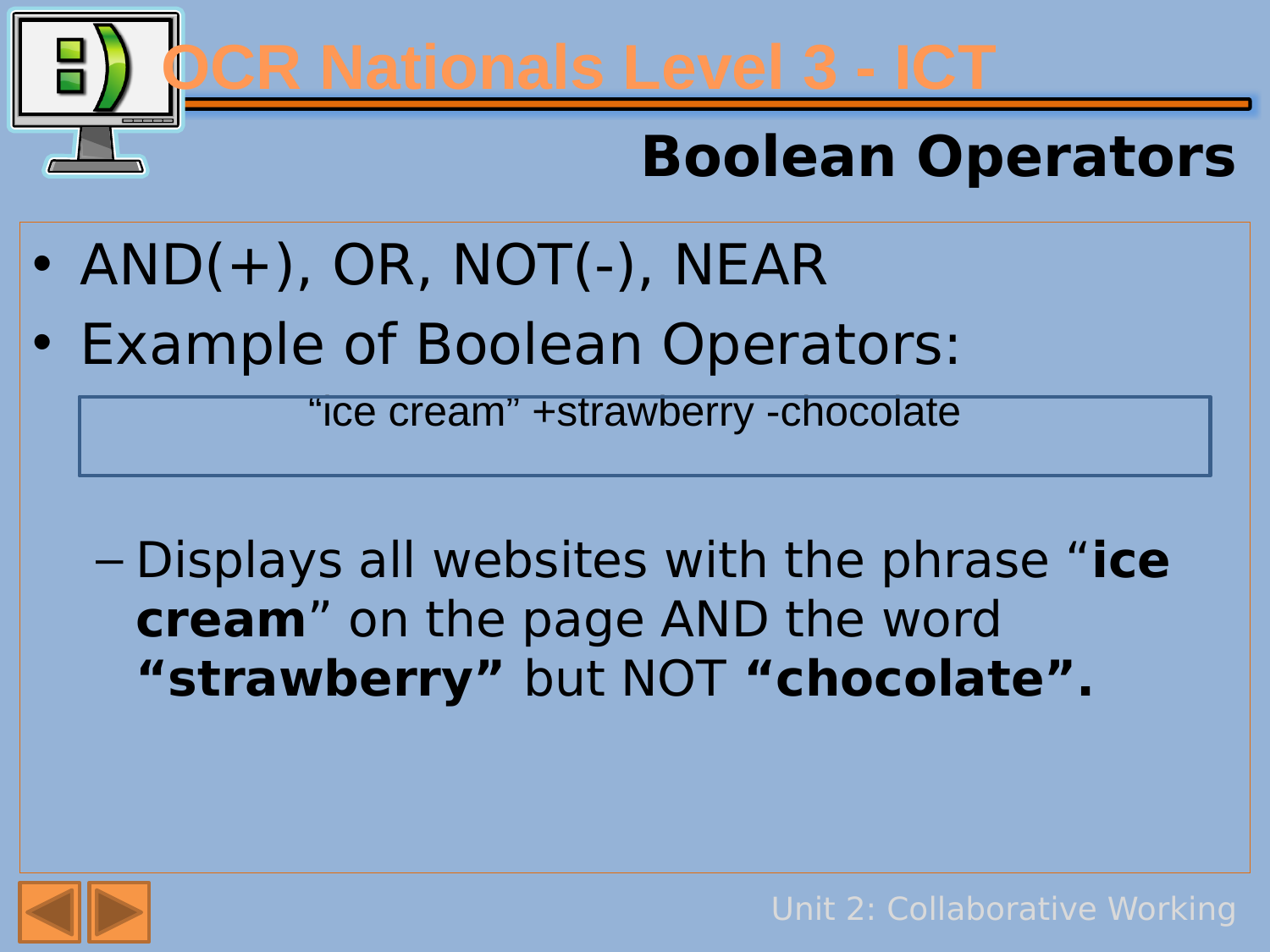

# Boolean Operators
AND(+), OR, NOT(-), NEAR
Example of Boolean Operators:
“ice cream” +strawberry -chocolate

Displays all websites with the phrase “ice cream” on the page AND the word “strawberry” but NOT “chocolate”.